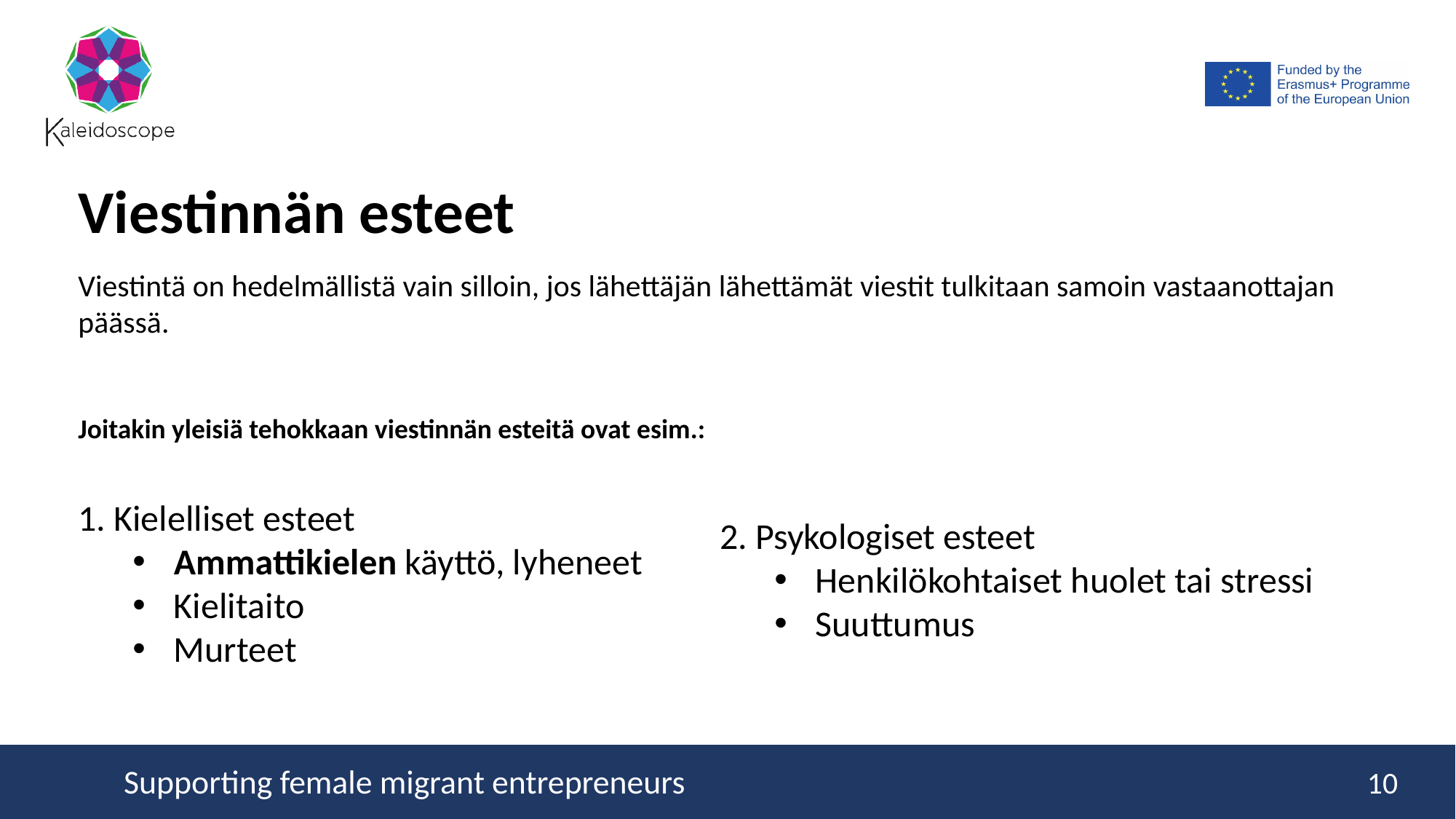

Viestinnän esteet
Viestintä on hedelmällistä vain silloin, jos lähettäjän lähettämät viestit tulkitaan samoin vastaanottajan päässä.

Joitakin yleisiä tehokkaan viestinnän esteitä ovat esim.:

1. Kielelliset esteet
Ammattikielen käyttö, lyheneet
Kielitaito
Murteet

2. Psykologiset esteet
Henkilökohtaiset huolet tai stressi
Suuttumus
10